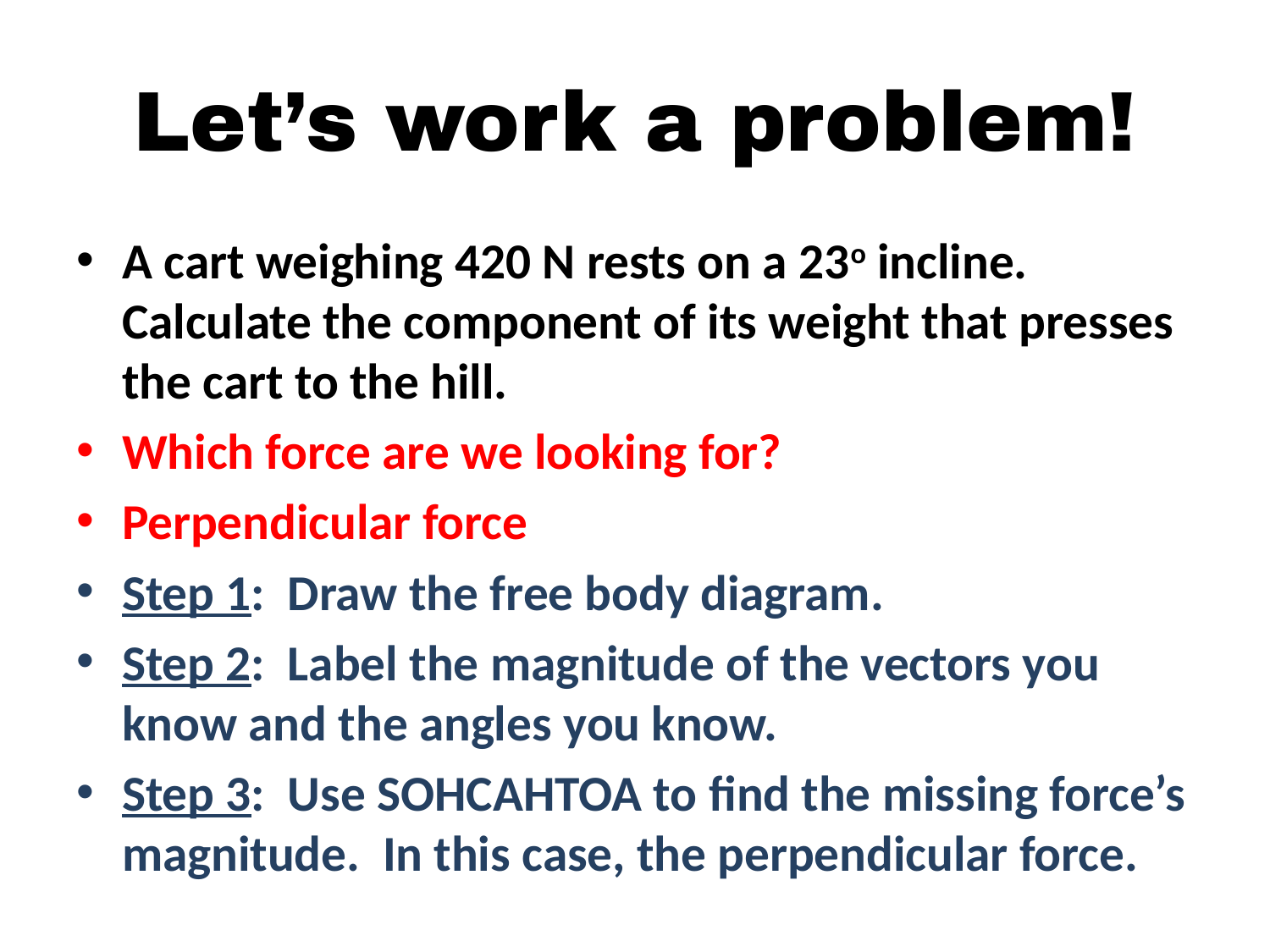

# Let’s work a problem!
A cart weighing 420 N rests on a 23o incline.  Calculate the component of its weight that presses the cart to the hill.
Which force are we looking for?
Perpendicular force
Step 1:  Draw the free body diagram.
Step 2:  Label the magnitude of the vectors you know and the angles you know.
Step 3:  Use SOHCAHTOA to find the missing force’s magnitude.  In this case, the perpendicular force.